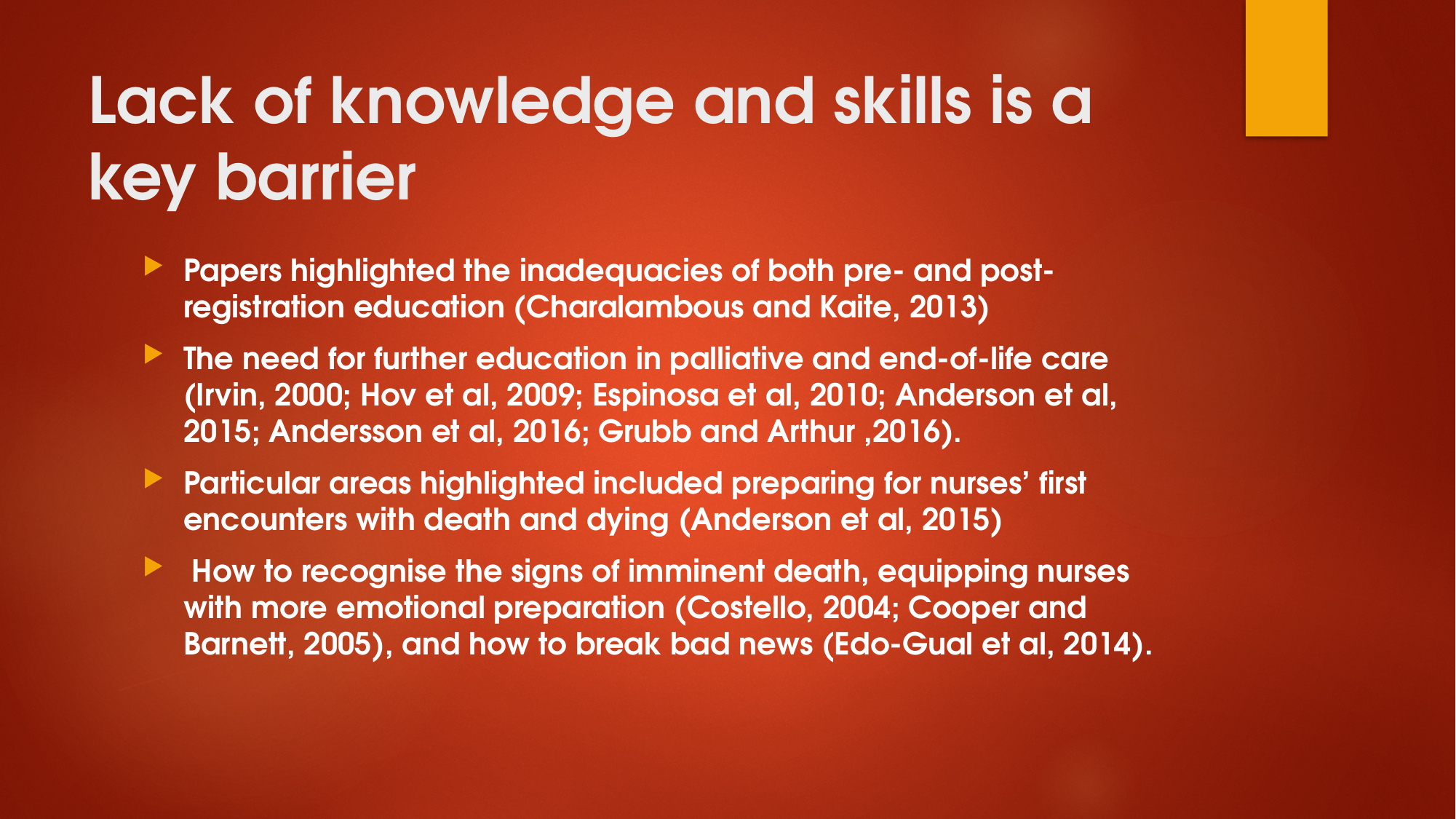

# Lack of knowledge and skills is a key barrier
Papers highlighted the inadequacies of both pre- and post-registration education (Charalambous and Kaite, 2013)
The need for further education in palliative and end-of-life care (Irvin, 2000; Hov et al, 2009; Espinosa et al, 2010; Anderson et al, 2015; Andersson et al, 2016; Grubb and Arthur ,2016).
Particular areas highlighted included preparing for nurses’ first encounters with death and dying (Anderson et al, 2015)
 How to recognise the signs of imminent death, equipping nurses with more emotional preparation (Costello, 2004; Cooper and Barnett, 2005), and how to break bad news (Edo-Gual et al, 2014).